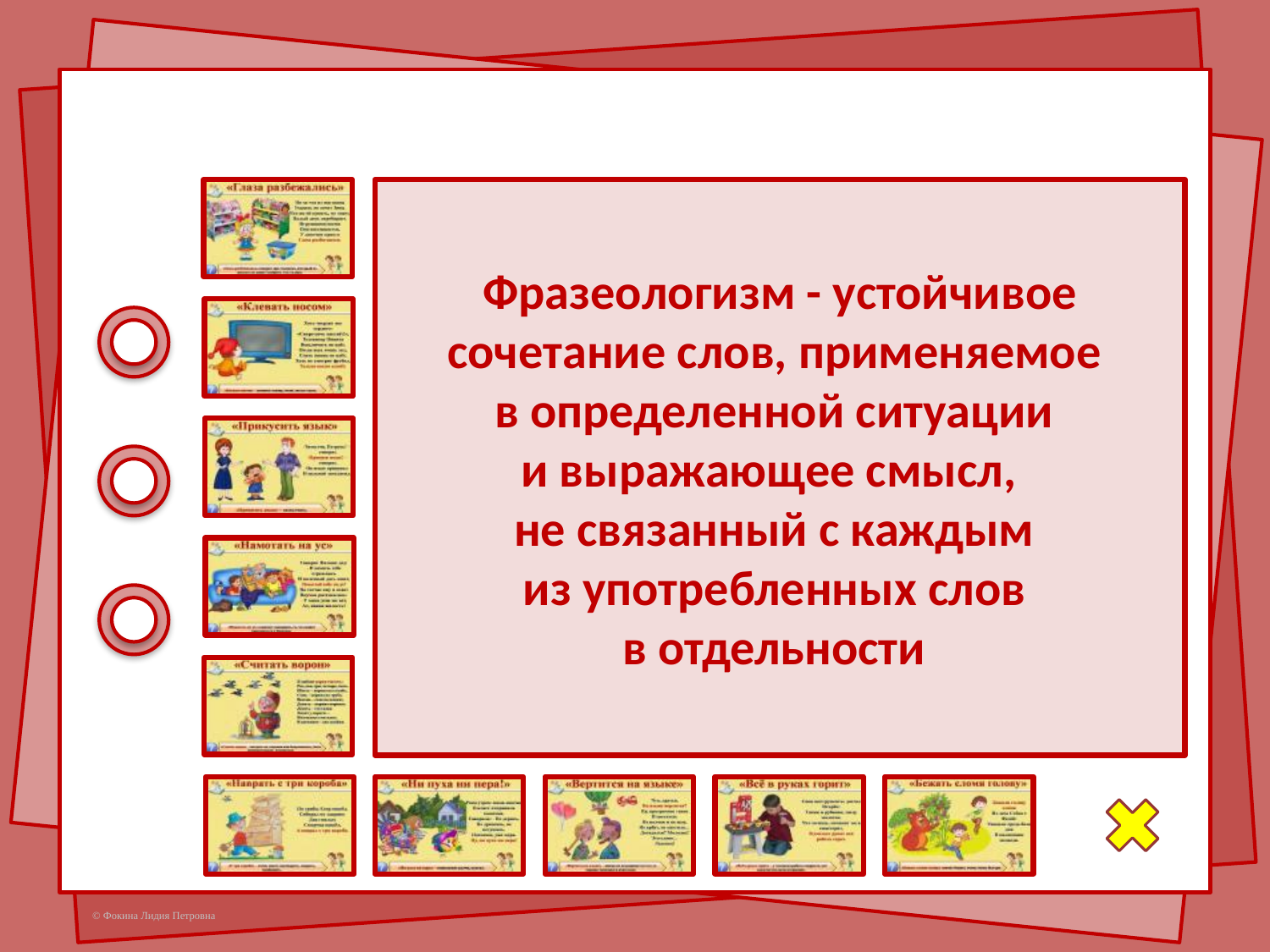

Фразеологизм - устойчивое сочетание слов, применяемое
в определенной ситуации
и выражающее смысл,
не связанный с каждым
из употребленных слов
в отдельности